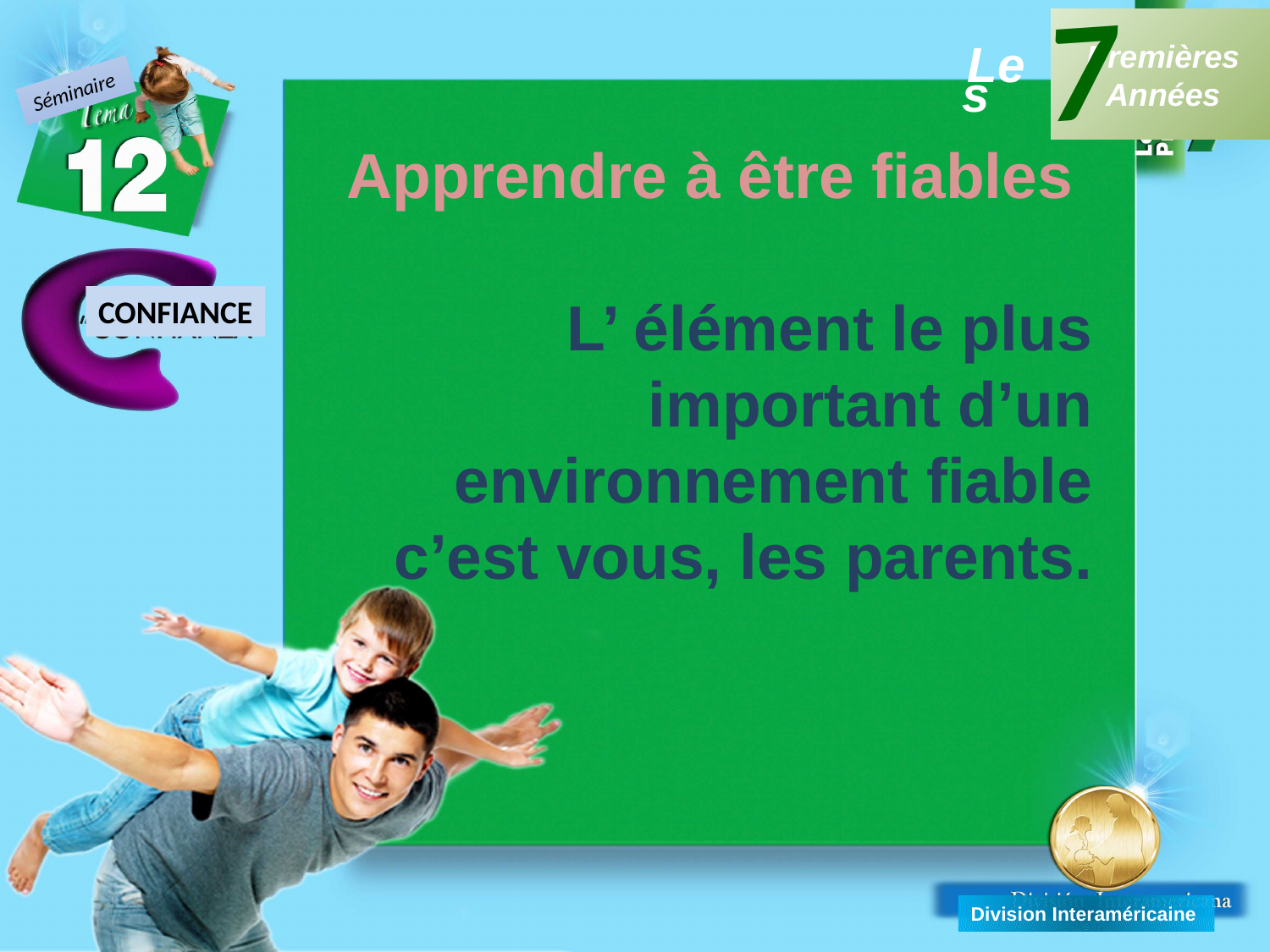

7
Premières
Années
Les
Séminaire
Apprendre à être fiables

L’ élément le plus important d’un environnement fiable c’est vous, les parents.
CONFIANCE
Division Interaméricaine